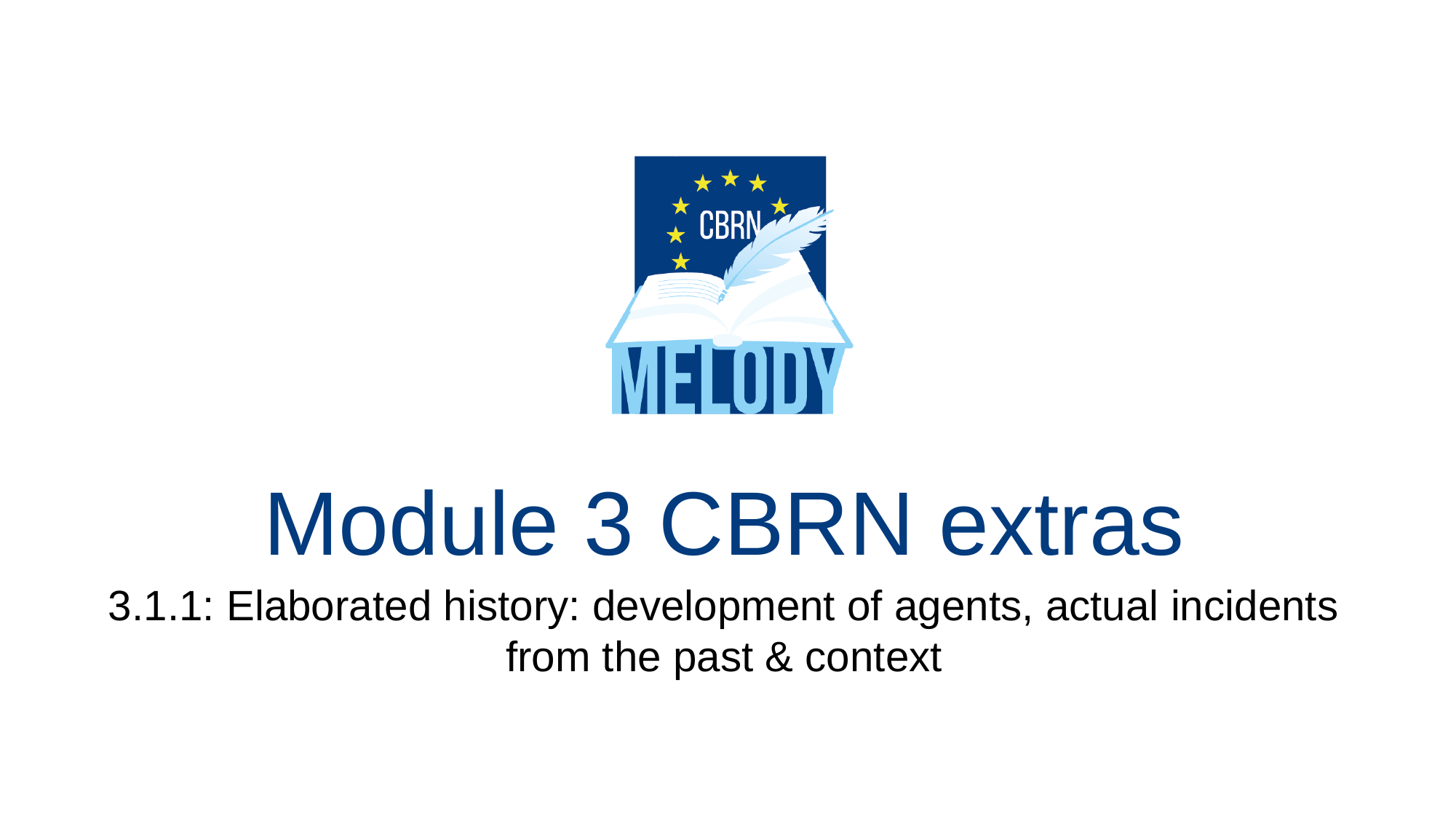

# Module 3 CBRN extras
3.1.1: Elaborated history: development of agents, actual incidents from the past & context